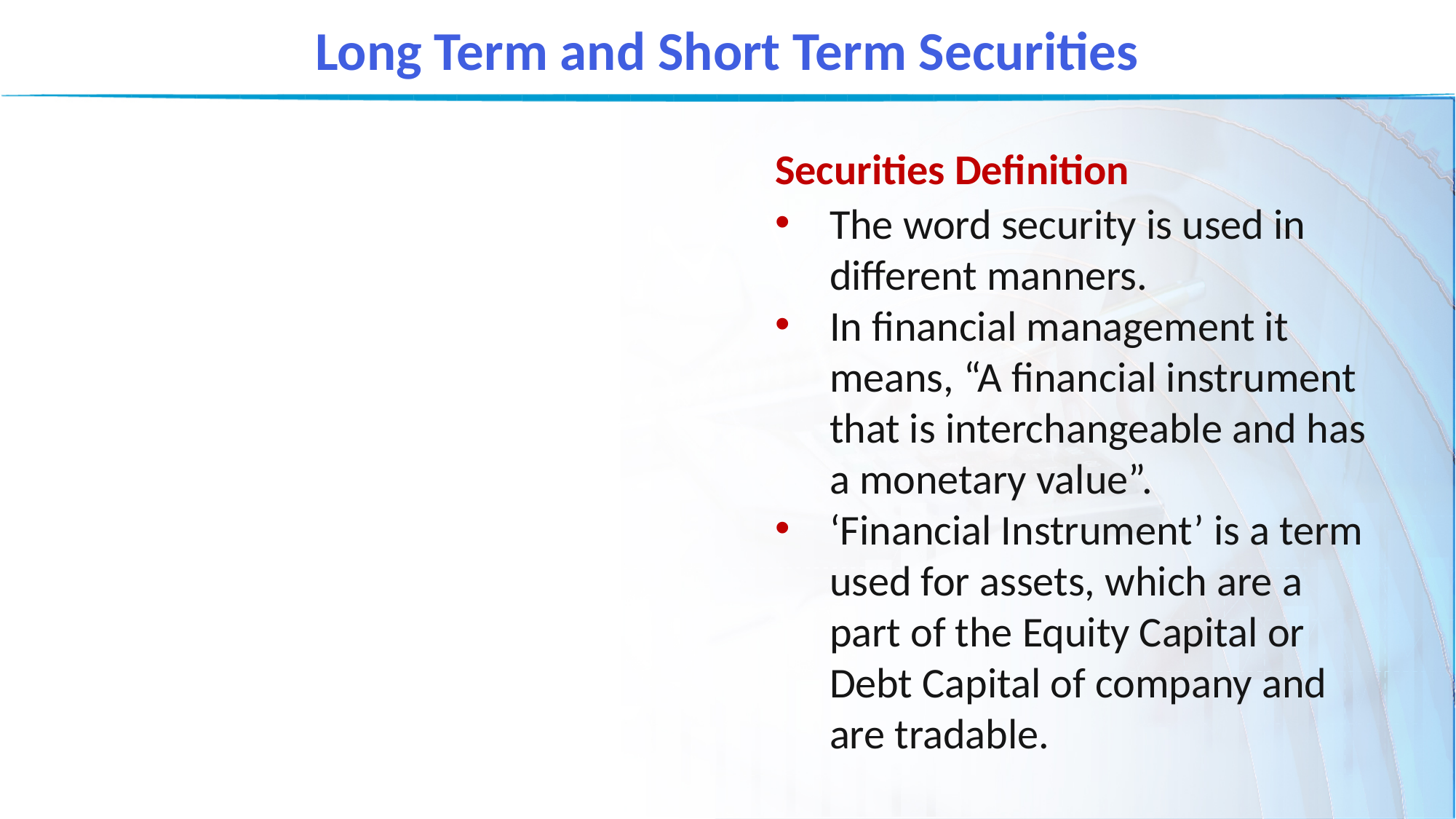

Long Term and Short Term Securities
Securities Definition

The word security is used in different manners.
In financial management it means, “A financial instrument that is interchangeable and has a monetary value”.
‘Financial Instrument’ is a term used for assets, which are a part of the Equity Capital or Debt Capital of company and are tradable.